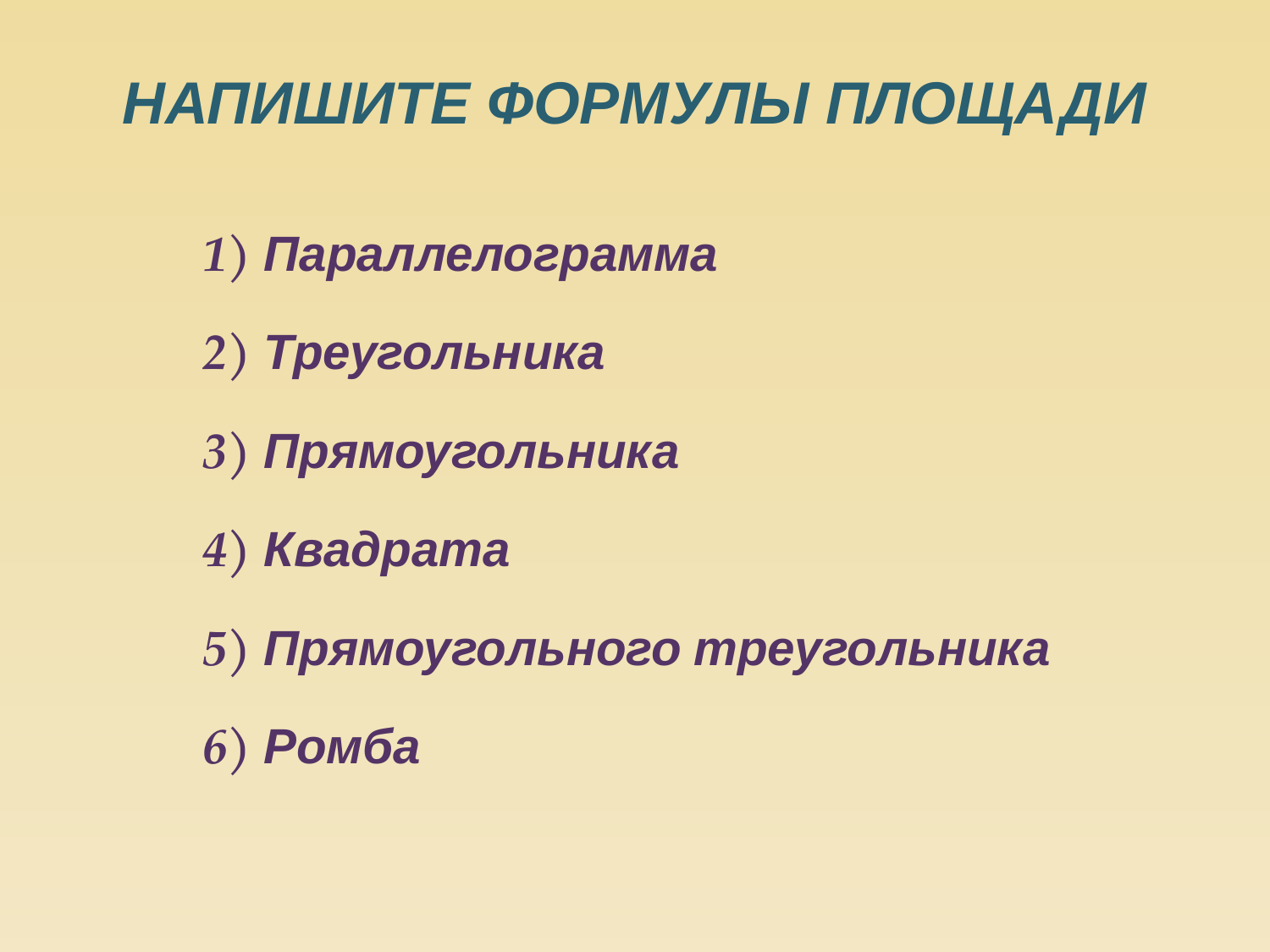

# Напишите формулы площади
1) Параллелограмма
2) Треугольника
3) Прямоугольника
4) Квадрата
5) Прямоугольного треугольника
6) Ромба